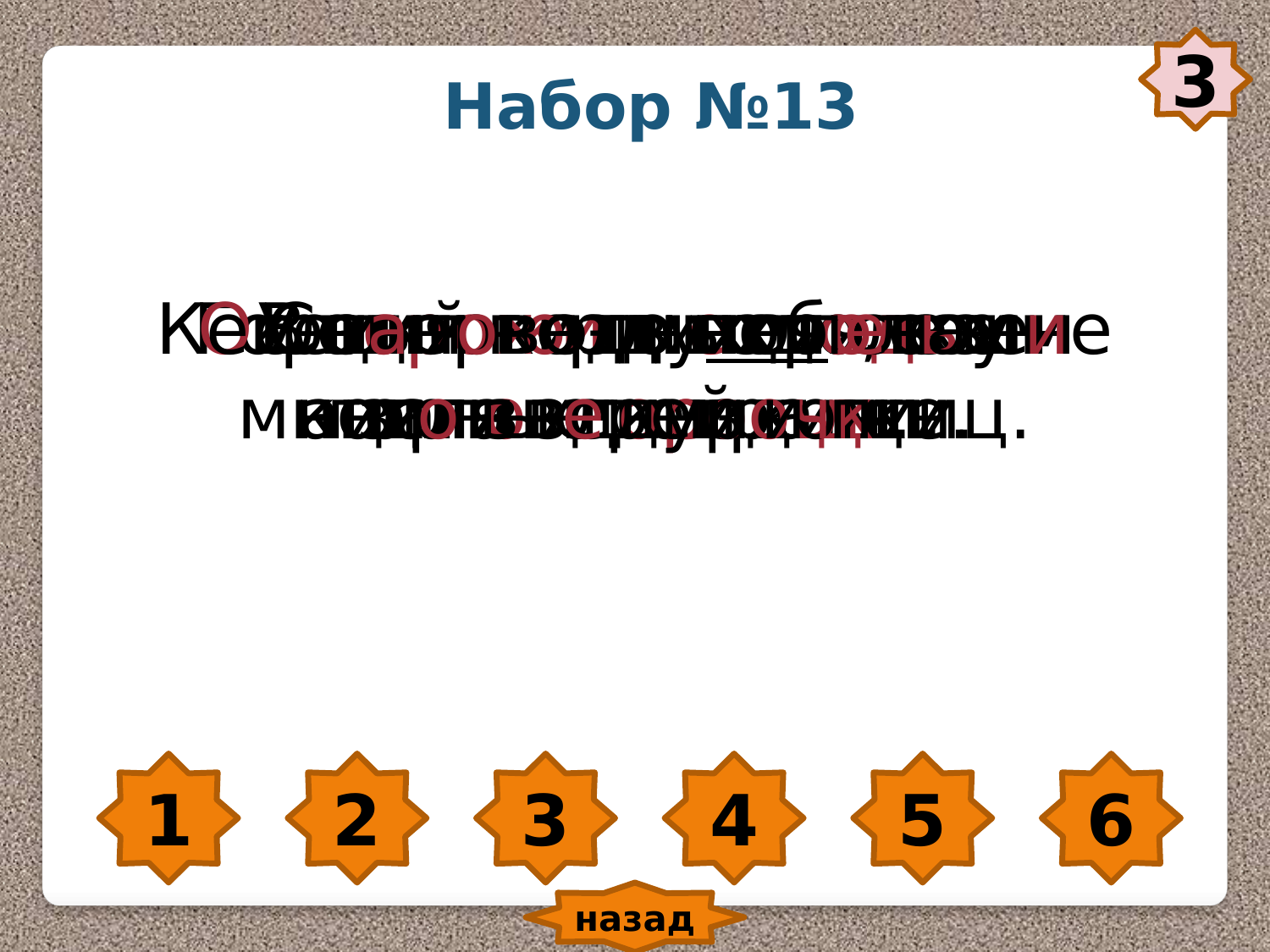

3
Набор №13
У сороки гнездо, а у аиста - гнездище.
Содержи в порядке книги и тетрадки.
Горный воздух полезен для здоровья.
Осетия гордится своим заповедником.
Кеклики – это небольшие горные курочки.
В заповедных лесах много зверей и птиц.
1
2
3
4
5
6
назад